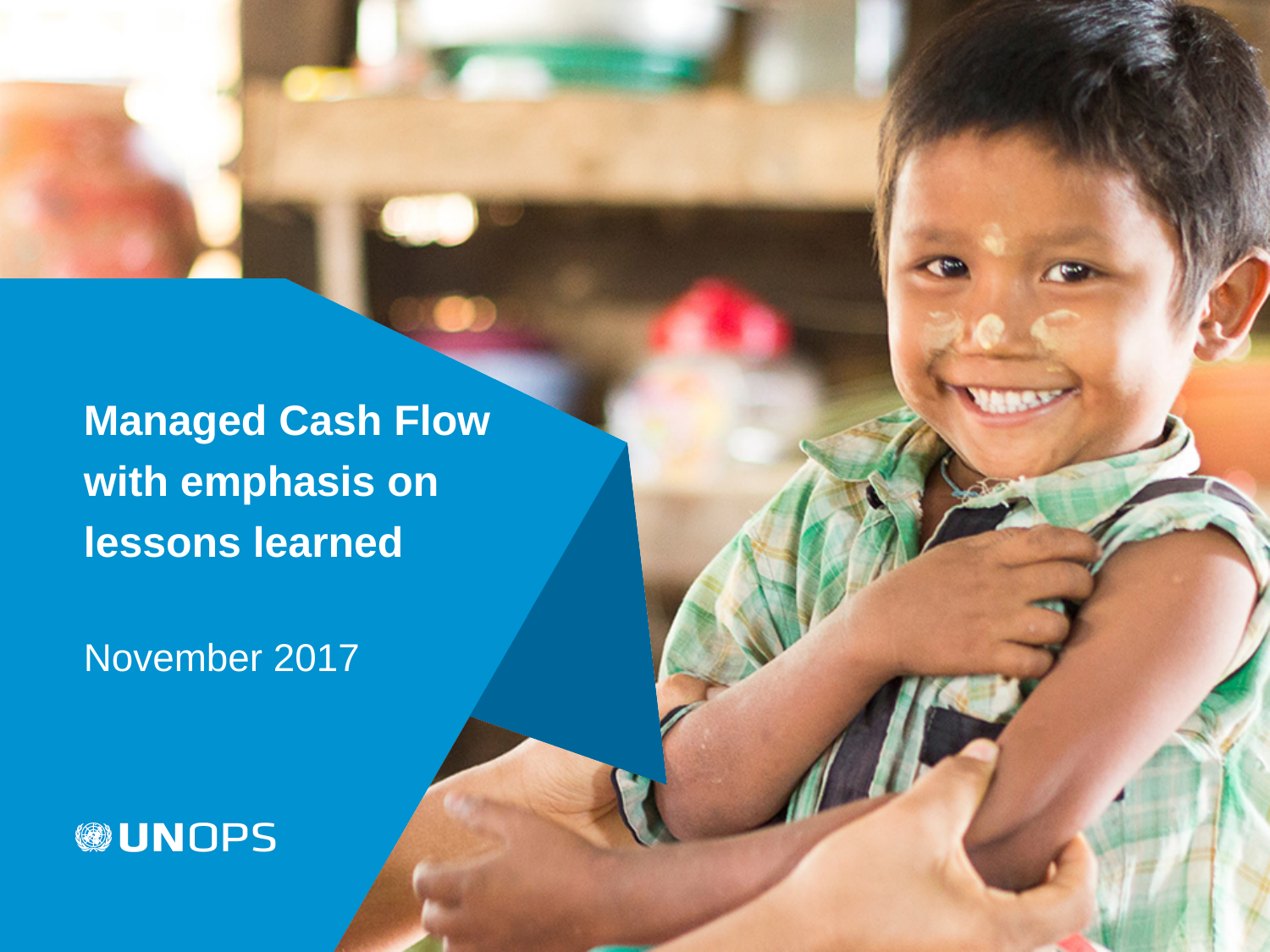

# Managed Cash Flow with emphasis on lessons learned
November 2017